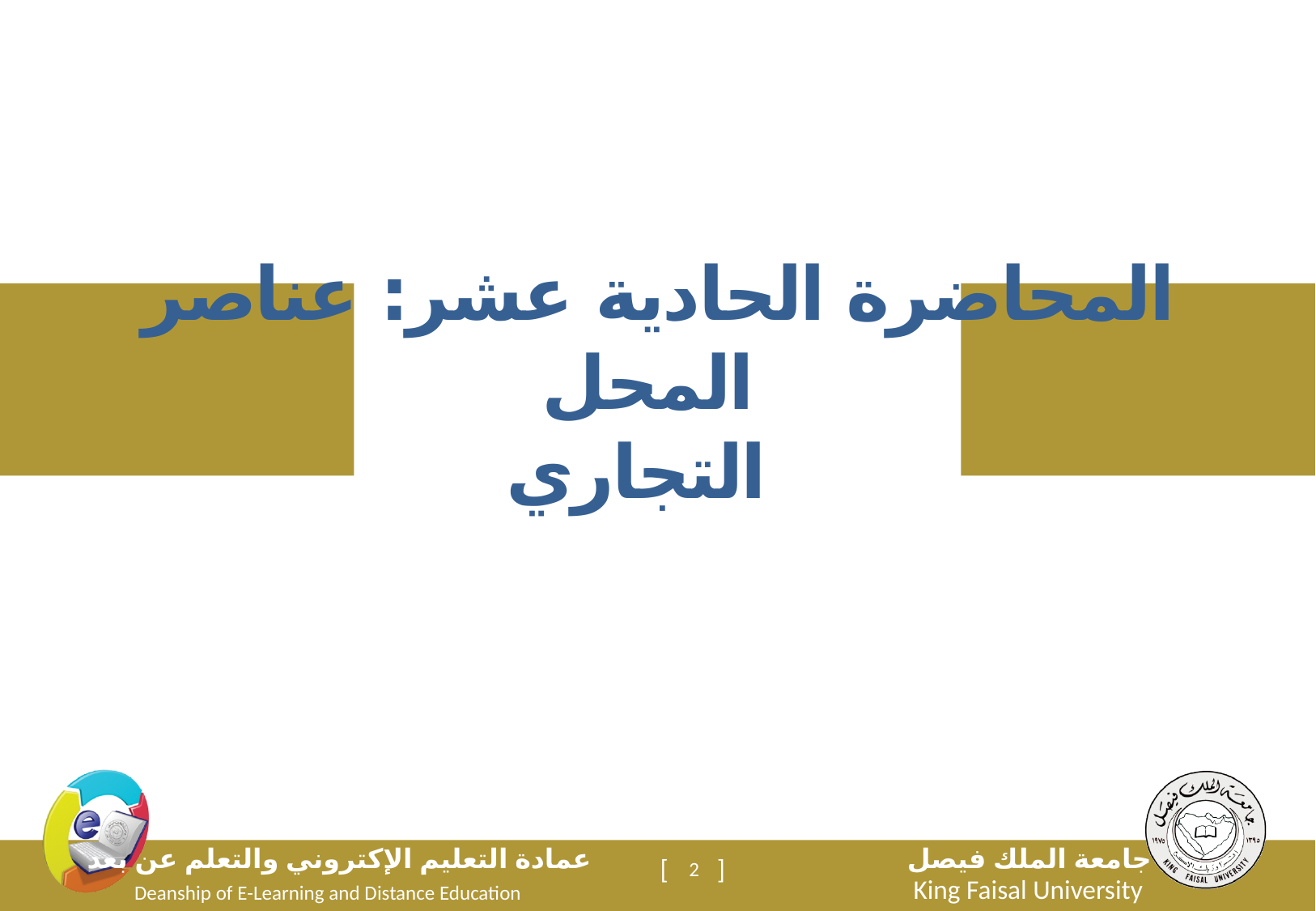

# المحاضرة الحادية عشر: عناصر  المحل التجاري
2